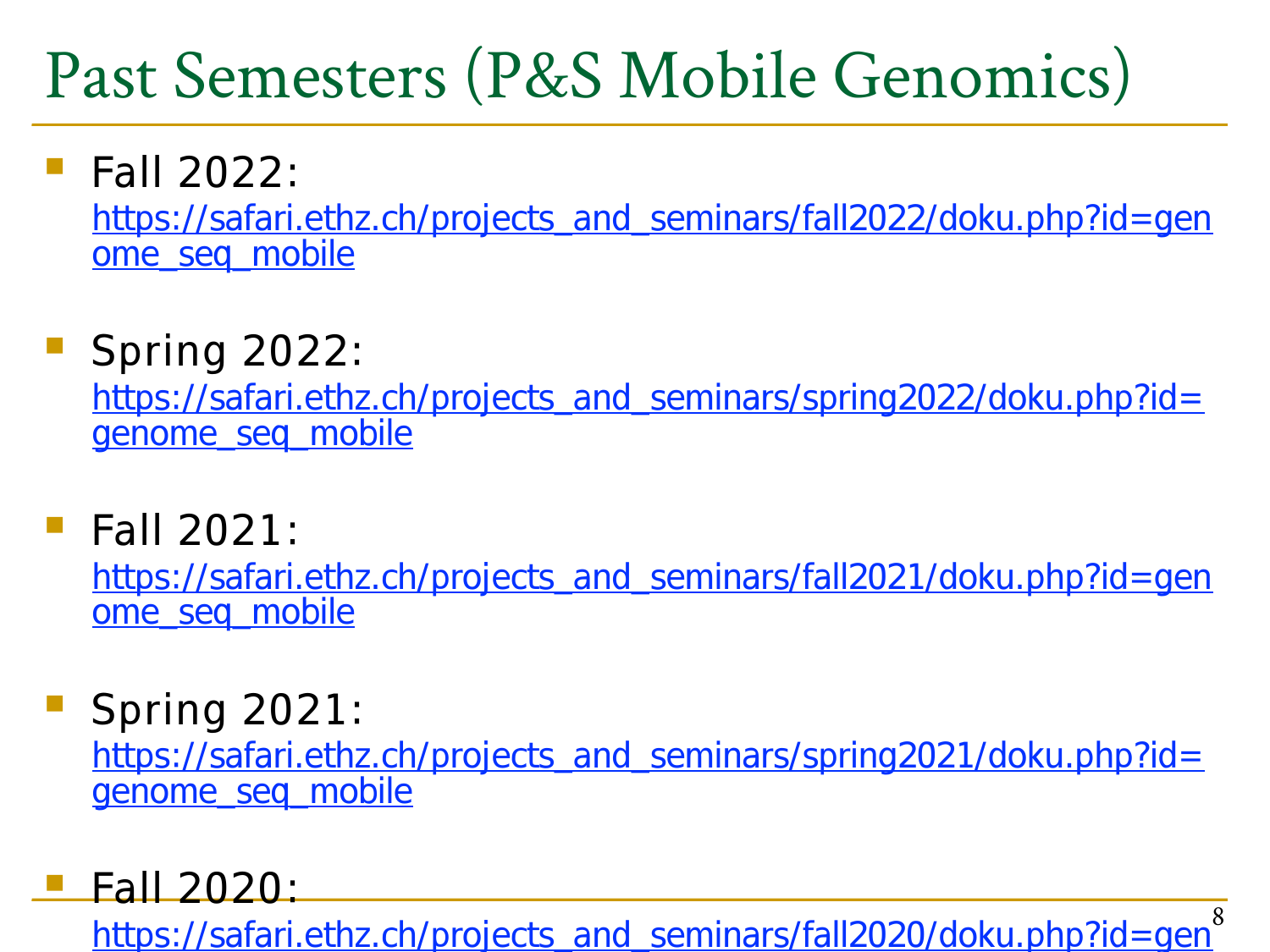

# Past Semesters (P&S Mobile Genomics)
Fall 2022:
https://safari.ethz.ch/projects_and_seminars/fall2022/doku.php?id=genome_seq_mobile
Spring 2022: 
https://safari.ethz.ch/projects_and_seminars/spring2022/doku.php?id=genome_seq_mobile
Fall 2021:
https://safari.ethz.ch/projects_and_seminars/fall2021/doku.php?id=genome_seq_mobile
Spring 2021:
https://safari.ethz.ch/projects_and_seminars/spring2021/doku.php?id=genome_seq_mobile
Fall 2020:
https://safari.ethz.ch/projects_and_seminars/fall2020/doku.php?id=genome_seq_mobile
8